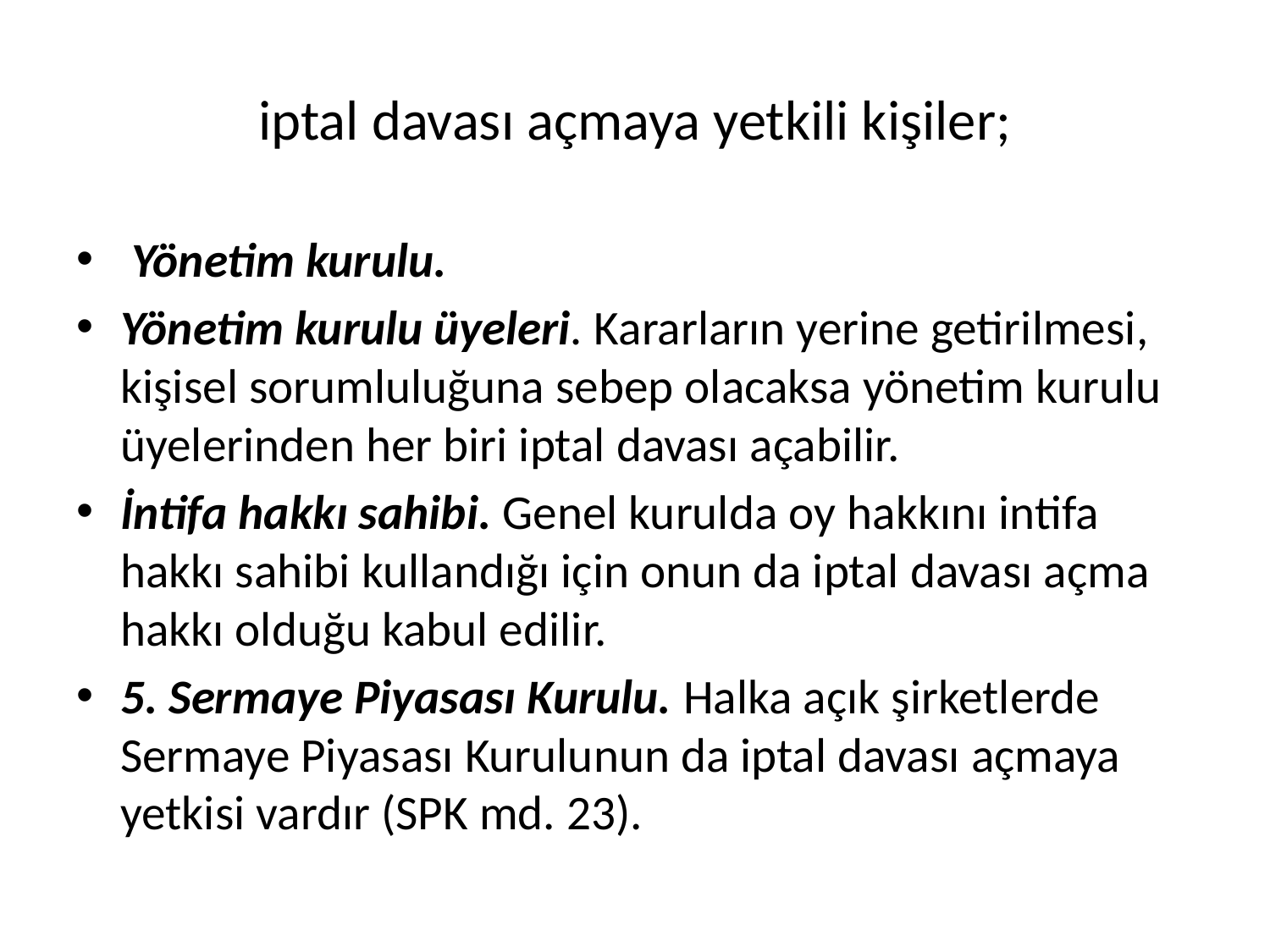

# iptal davası açmaya yetkili kişiler;
 Yönetim kurulu.
Yönetim kurulu üyeleri. Kararların yerine getirilmesi, kişisel sorumluluğuna sebep olacaksa yönetim kurulu üyelerinden her biri iptal davası açabilir.
İntifa hakkı sahibi. Genel kurulda oy hakkını intifa hakkı sahibi kullandığı için onun da iptal davası açma hakkı olduğu kabul edilir.
5. Sermaye Piyasası Kurulu. Halka açık şirketlerde Sermaye Piyasası Kurulunun da iptal davası açmaya yetkisi vardır (SPK md. 23).